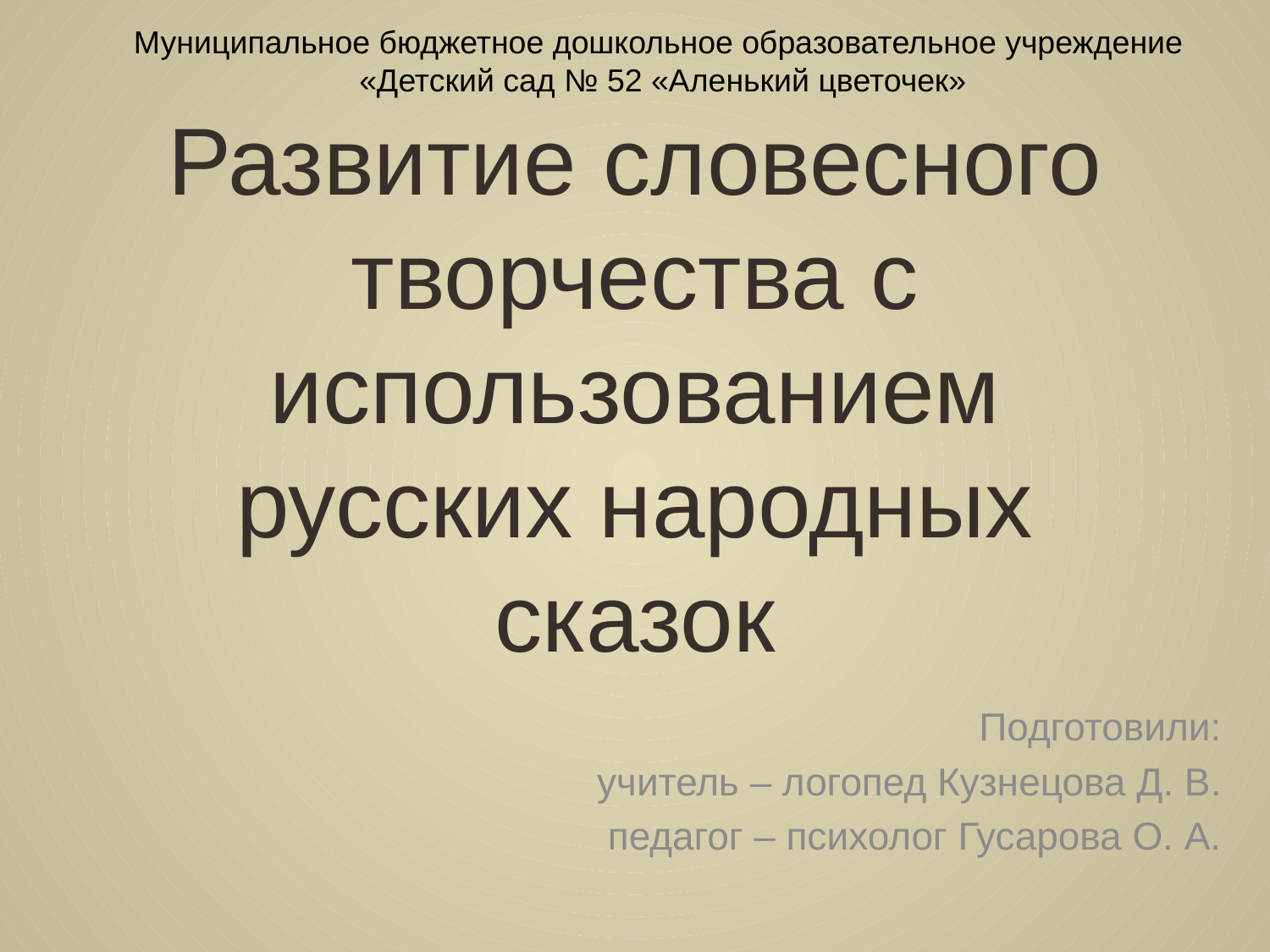

Муниципальное бюджетное дошкольное образовательное учреждение
 «Детский сад № 52 «Аленький цветочек»
# Развитие словесного творчества с использованием русских народных сказок
Подготовили:
учитель – логопед Кузнецова Д. В.
педагог – психолог Гусарова О. А.